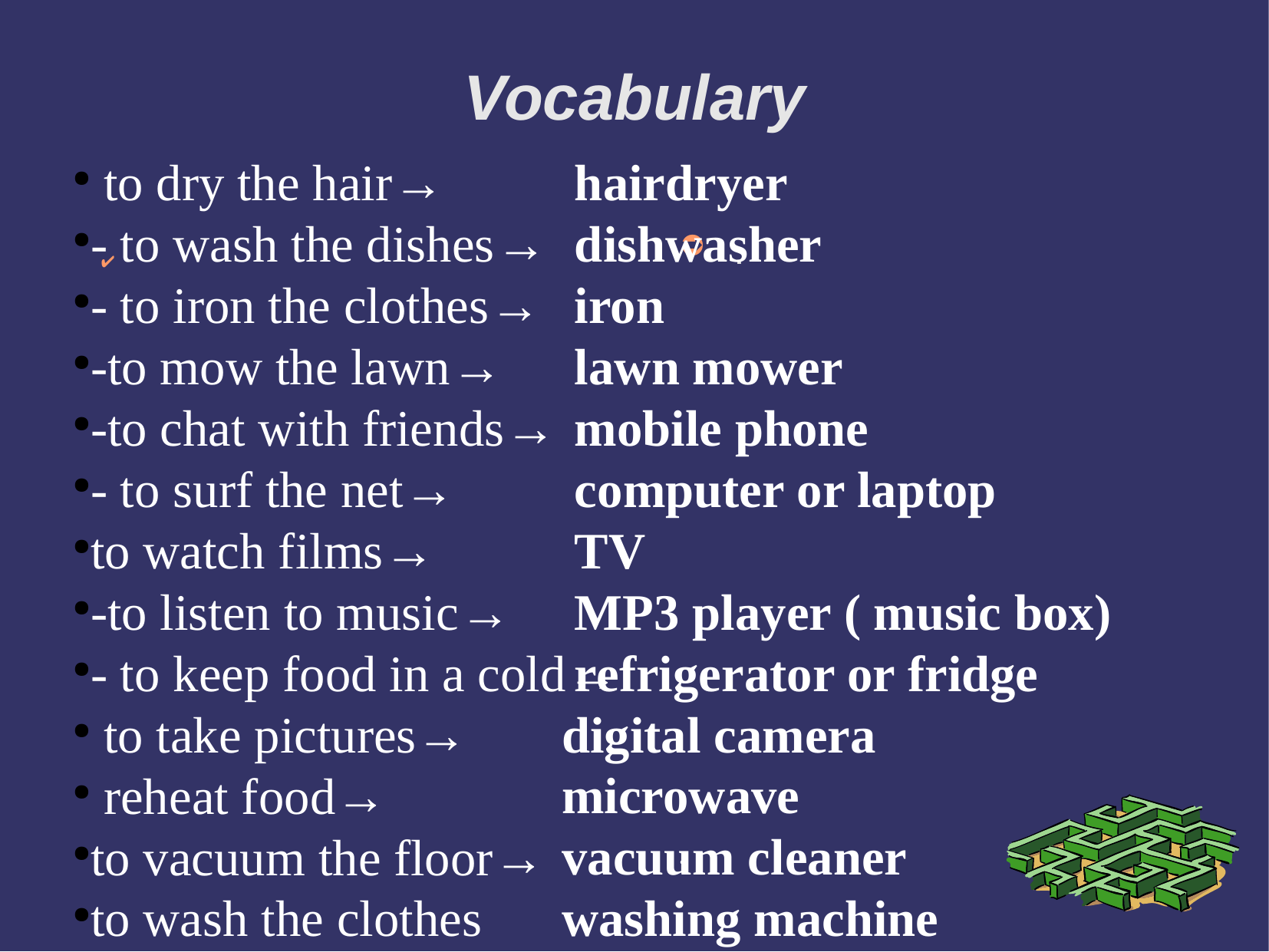

Vocabulary
 to dry the hair→
- to wash the dishes→
- to iron the clothes→
-to mow the lawn→
-to chat with friends→
- to surf the net→
to watch films→
-to listen to music→
- to keep food in a cold→
 to take pictures→
 reheat food→
to vacuum the floor→
to wash the clothes
 hairdryer
 dishwasher
 iron
 lawn mower
 mobile phone
 computer or laptop
 TV
 MP3 player ( music box)
 refrigerator or fridge
digital camera
microwave
vacuum cleaner
washing machine

.

.